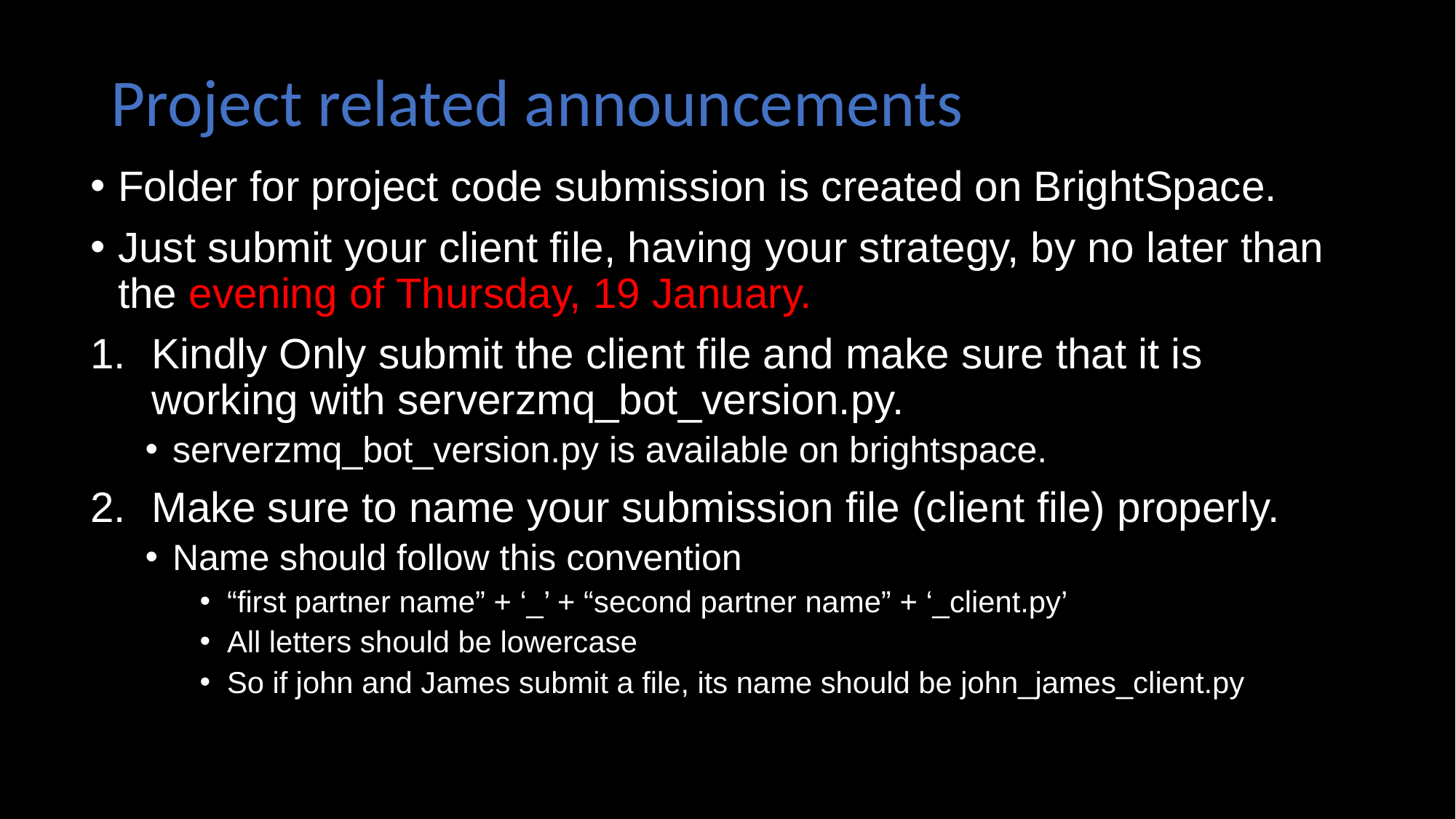

# Project related announcements
Folder for project code submission is created on BrightSpace.
Just submit your client file, having your strategy, by no later than the evening of Thursday, 19 January.
Kindly Only submit the client file and make sure that it is working with serverzmq_bot_version.py.
serverzmq_bot_version.py is available on brightspace.
Make sure to name your submission file (client file) properly.
Name should follow this convention
“first partner name” + ‘_’ + “second partner name” + ‘_client.py’
All letters should be lowercase
So if john and James submit a file, its name should be john_james_client.py